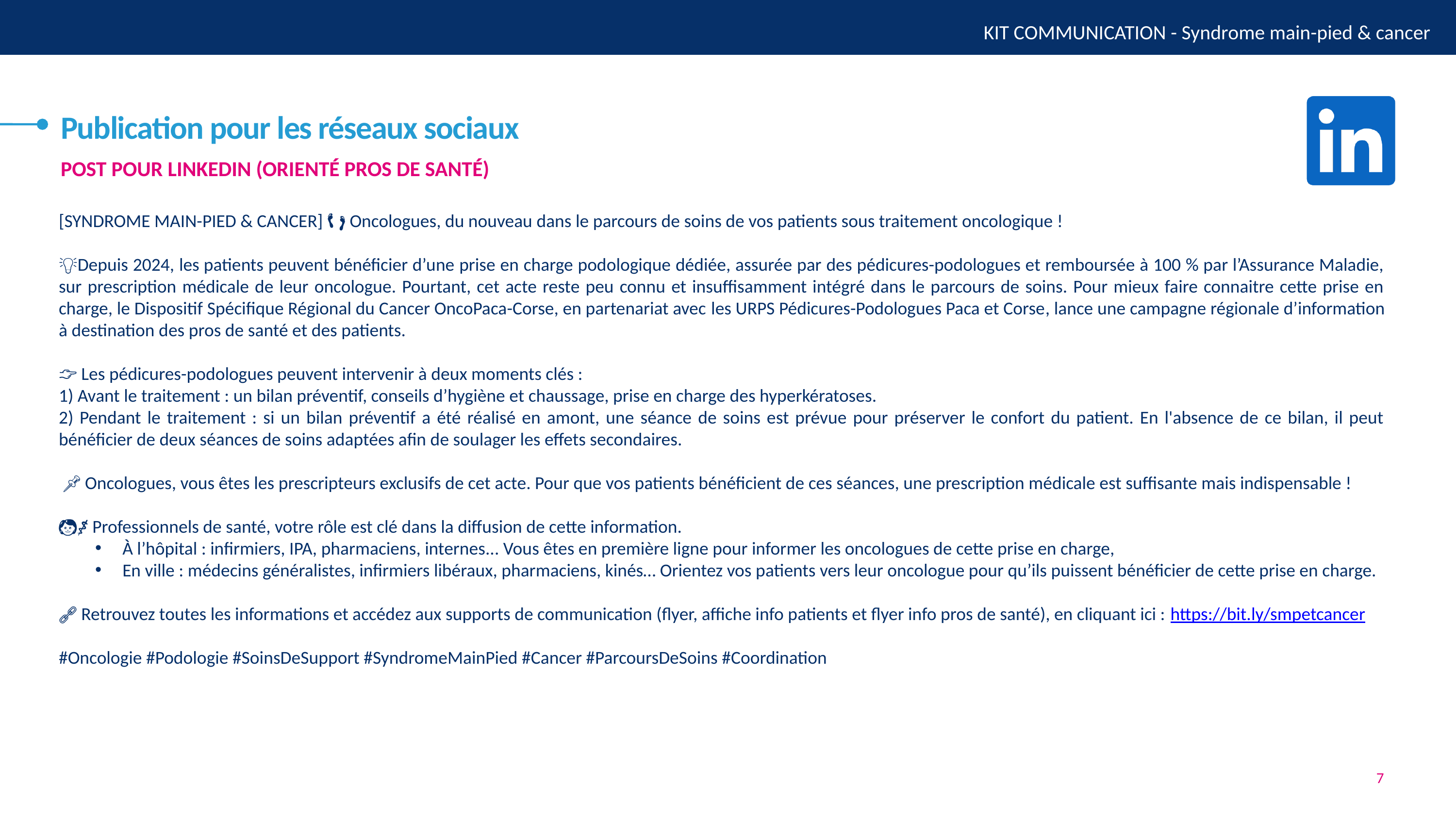

KIT COMMUNICATION - Syndrome main-pied & cancer
KIT COMMUNICATION - Syndrome main-pied & cancer

Publication pour les réseaux sociaux

POST POUR LINKEDIN (ORIENTÉ PROS DE SANTÉ)
[SYNDROME MAIN-PIED & CANCER] 👣 Oncologues, du nouveau dans le parcours de soins de vos patients sous traitement oncologique !

💡Depuis 2024, les patients peuvent bénéficier d’une prise en charge podologique dédiée, assurée par des pédicures-podologues et remboursée à 100 % par l’Assurance Maladie, sur prescription médicale de leur oncologue. Pourtant, cet acte reste peu connu et insuffisamment intégré dans le parcours de soins. Pour mieux faire connaitre cette prise en charge, le Dispositif Spécifique Régional du Cancer OncoPaca-Corse, en partenariat avec les URPS Pédicures-Podologues Paca et Corse, lance une campagne régionale d’information à destination des pros de santé et des patients.

👉 Les pédicures-podologues peuvent intervenir à deux moments clés :
1) Avant le traitement : un bilan préventif, conseils d’hygiène et chaussage, prise en charge des hyperkératoses.
2) Pendant le traitement : si un bilan préventif a été réalisé en amont, une séance de soins est prévue pour préserver le confort du patient. En l'absence de ce bilan, il peut bénéficier de deux séances de soins adaptées afin de soulager les effets secondaires.

 📌 Oncologues, vous êtes les prescripteurs exclusifs de cet acte. Pour que vos patients bénéficient de ces séances, une prescription médicale est suffisante mais indispensable !

👩‍⚕️ Professionnels de santé, votre rôle est clé dans la diffusion de cette information.
À l’hôpital : infirmiers, IPA, pharmaciens, internes... Vous êtes en première ligne pour informer les oncologues de cette prise en charge,
En ville : médecins généralistes, infirmiers libéraux, pharmaciens, kinés… Orientez vos patients vers leur oncologue pour qu’ils puissent bénéficier de cette prise en charge.

🔗 Retrouvez toutes les informations et accédez aux supports de communication (flyer, affiche info patients et flyer info pros de santé), en cliquant ici : https://bit.ly/smpetcancer

#Oncologie #Podologie #SoinsDeSupport #SyndromeMainPied #Cancer #ParcoursDeSoins #Coordination
7